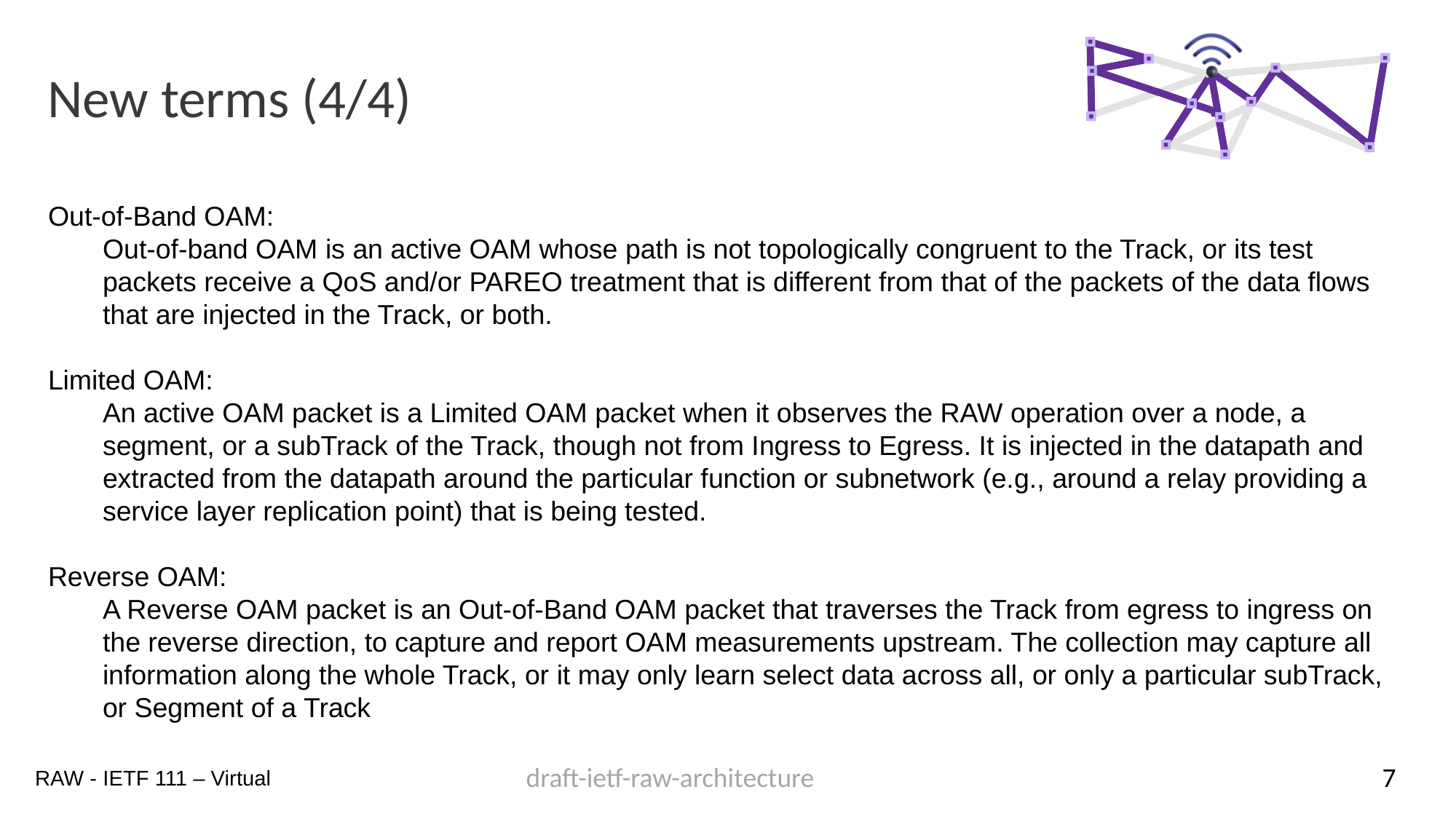

# New terms (4/4)

Out-of-Band OAM:
Out-of-band OAM is an active OAM whose path is not topologically congruent to the Track, or its test packets receive a QoS and/or PAREO treatment that is different from that of the packets of the data flows that are injected in the Track, or both.

Limited OAM:
An active OAM packet is a Limited OAM packet when it observes the RAW operation over a node, a segment, or a subTrack of the Track, though not from Ingress to Egress. It is injected in the datapath and extracted from the datapath around the particular function or subnetwork (e.g., around a relay providing a service layer replication point) that is being tested.

Reverse OAM:
A Reverse OAM packet is an Out-of-Band OAM packet that traverses the Track from egress to ingress on the reverse direction, to capture and report OAM measurements upstream. The collection may capture all information along the whole Track, or it may only learn select data across all, or only a particular subTrack, or Segment of a Track
7
draft-ietf-raw-architecture